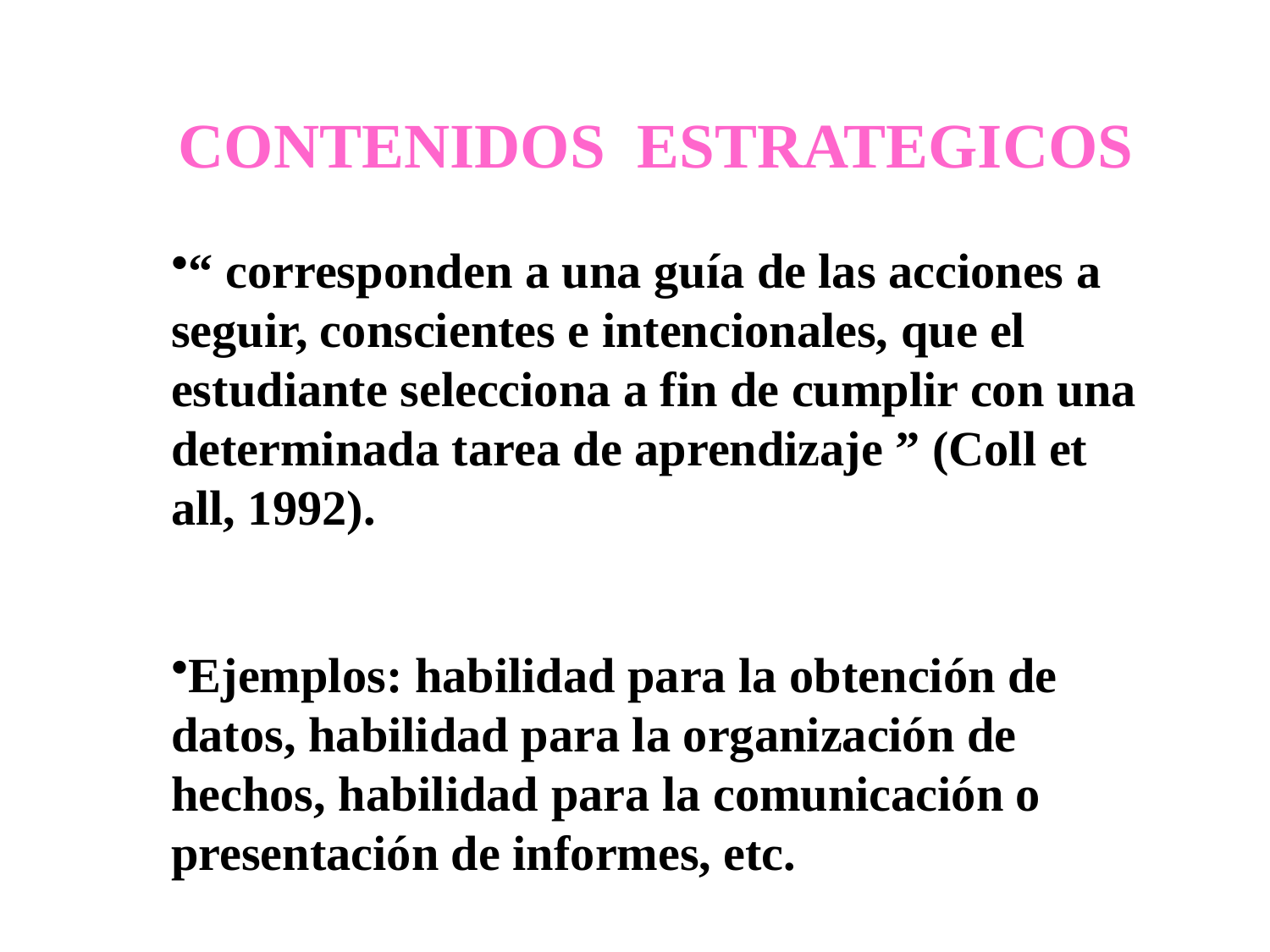

# CONTENIDOS  ESTRATEGICOS
“ corresponden a una guía de las acciones a seguir, conscientes e intencionales, que el estudiante selecciona a fin de cumplir con una determinada tarea de aprendizaje ” (Coll et all, 1992).

Ejemplos: habilidad para la obtención de datos, habilidad para la organización de hechos, habilidad para la comunicación o presentación de informes, etc.